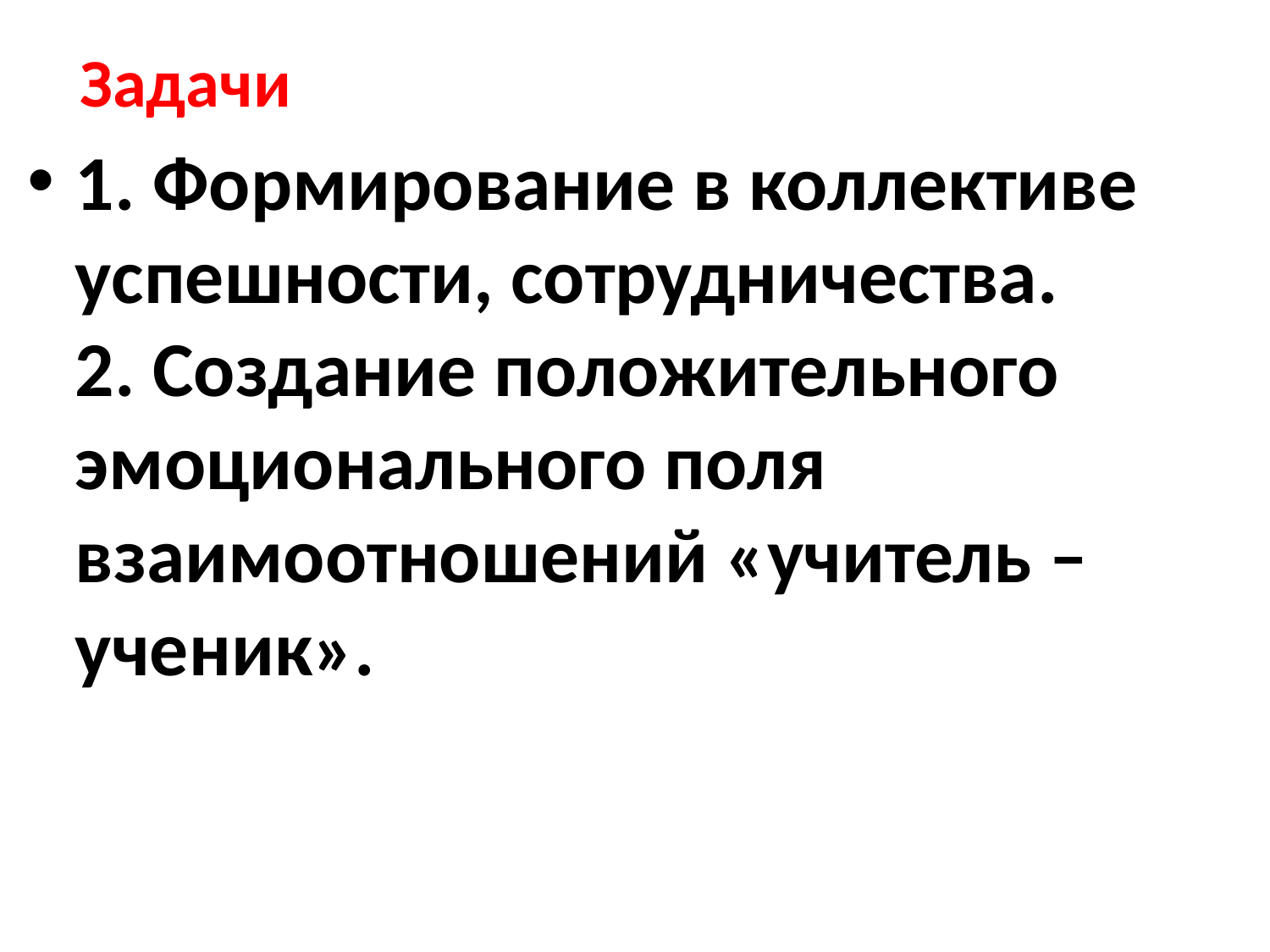

# Задачи
1. Формирование в коллективе успешности, сотрудничества. 
2. Создание положительного эмоционального поля взаимоотношений «учитель – ученик».